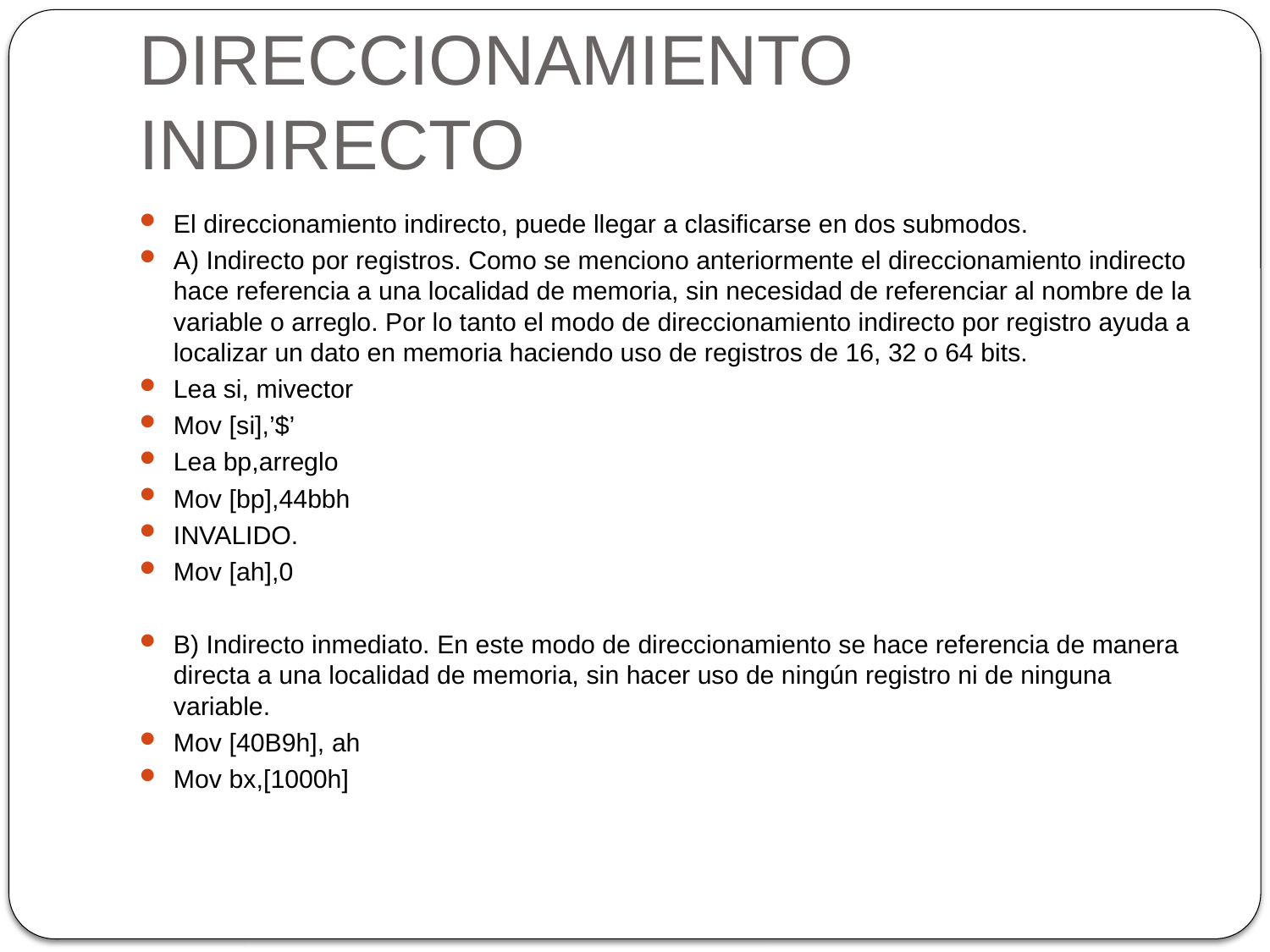

# DIRECCIONAMIENTO INDIRECTO
El direccionamiento indirecto, puede llegar a clasificarse en dos submodos.
A) Indirecto por registros. Como se menciono anteriormente el direccionamiento indirecto hace referencia a una localidad de memoria, sin necesidad de referenciar al nombre de la variable o arreglo. Por lo tanto el modo de direccionamiento indirecto por registro ayuda a localizar un dato en memoria haciendo uso de registros de 16, 32 o 64 bits.
Lea si, mivector
Mov [si],’$’
Lea bp,arreglo
Mov [bp],44bbh
INVALIDO.
Mov [ah],0

B) Indirecto inmediato. En este modo de direccionamiento se hace referencia de manera directa a una localidad de memoria, sin hacer uso de ningún registro ni de ninguna variable.
Mov [40B9h], ah
Mov bx,[1000h]